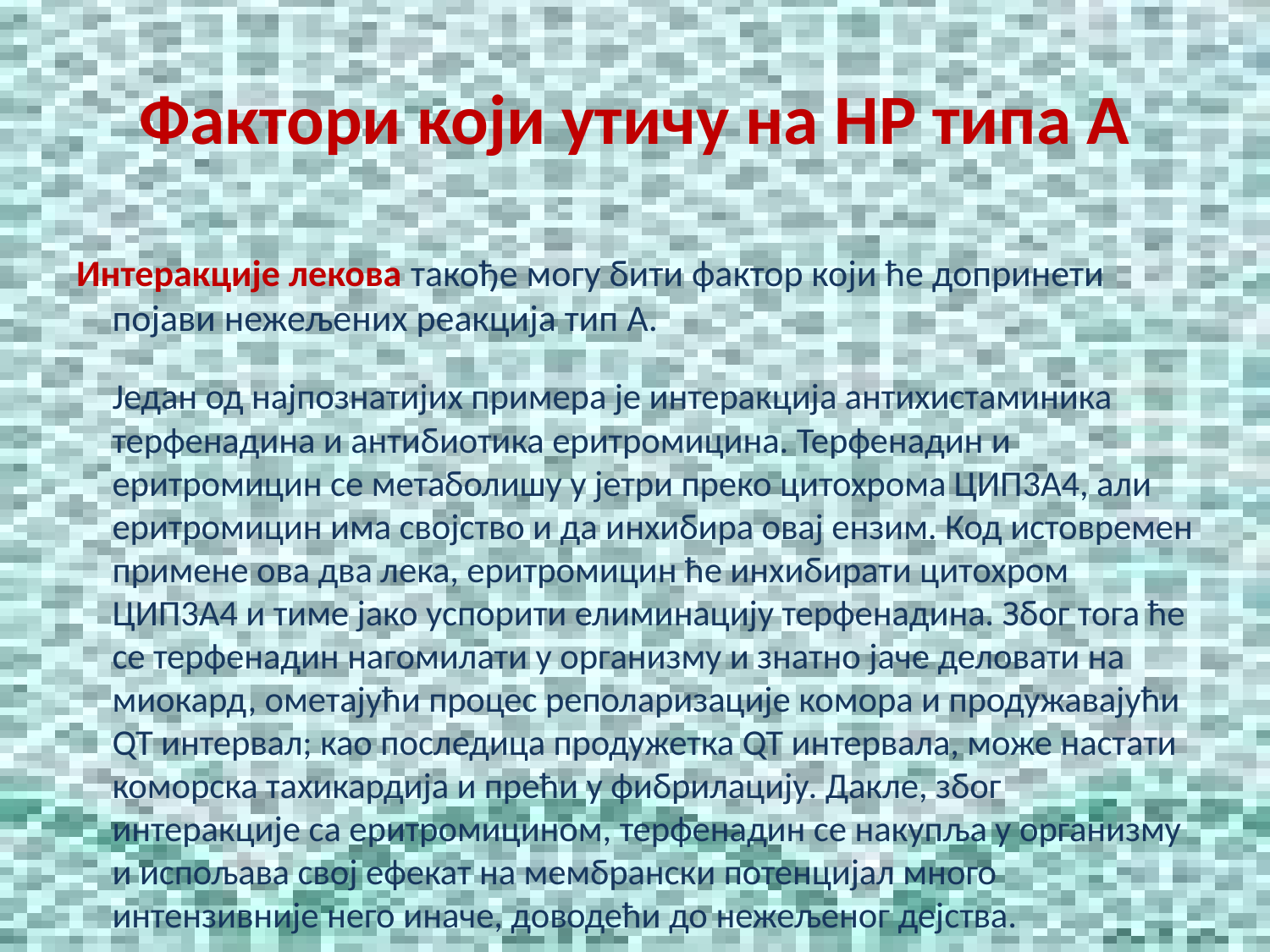

# Фактори који утичу на НР типа А
Интеракције лекова такође могу бити фактор који ће допринети појави нежељених реакција тип А.

	Један од најпознатијих примера је интеракција антихистаминика терфенадина и антибиотика еритромицина. Терфенадин и еритромицин се метаболишу у јетри преко цитохрома ЦИП3А4, али еритромицин има својство и да инхибира овај ензим. Код истовремен примене ова два лека, еритромицин ће инхибирати цитохром ЦИП3А4 и тиме јако успорити елиминацију терфенадина. Због тога ће се терфенадин нагомилати у организму и знатно јаче деловати на миокард, ометајући процес реполаризације комора и продужавајући QT интервал; као последица продужетка QT интервала, може настати коморска тахикардија и прећи у фибрилацију. Дакле, због интеракције са еритромицином, терфенадин се накупља у организму и испољава свој ефекат на мембрански потенцијал много интензивније него иначе, доводећи до нежељеног дејства.